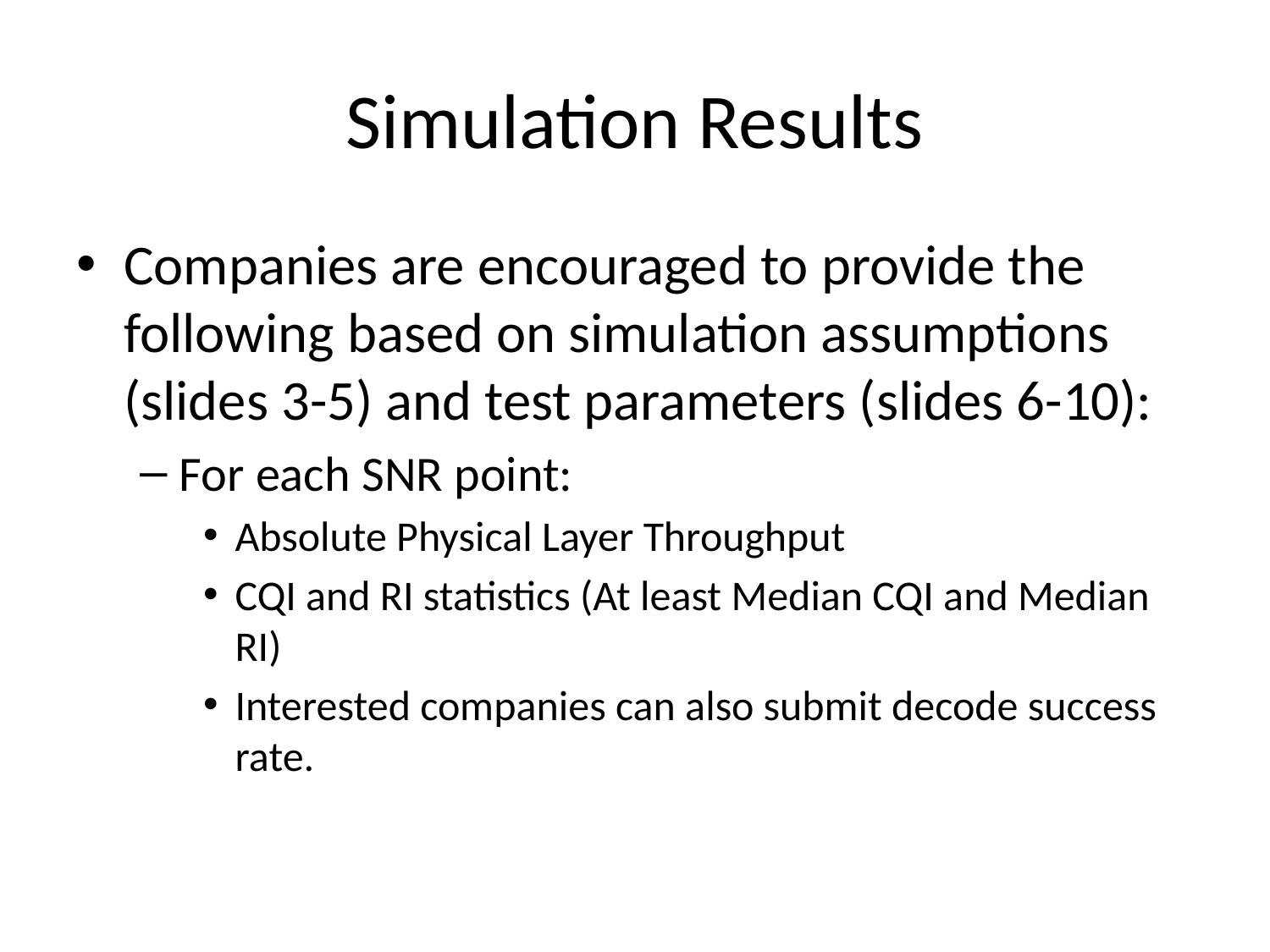

# Simulation Results
Companies are encouraged to provide the following based on simulation assumptions (slides 3-5) and test parameters (slides 6-10):
For each SNR point:
Absolute Physical Layer Throughput
CQI and RI statistics (At least Median CQI and Median RI)
Interested companies can also submit decode success rate.